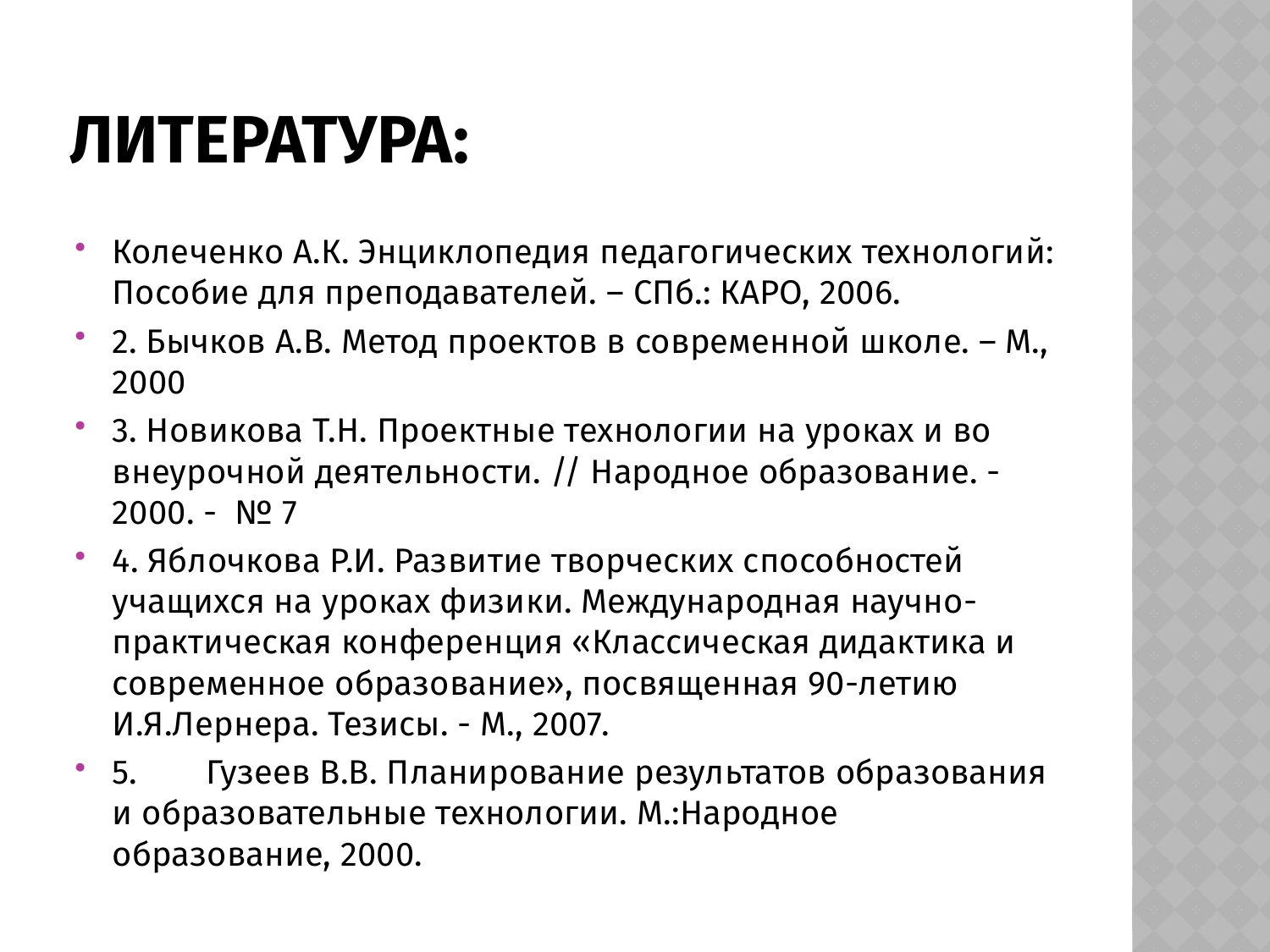

# Литература:
Колеченко А.К. Энциклопедия педагогических технологий: Пособие для преподавателей. – СПб.: КАРО, 2006.
2. Бычков А.В. Метод проектов в современной школе. – М., 2000
3. Новикова Т.Н. Проектные технологии на уроках и во внеурочной деятельности. // Народное образование. - 2000. -  № 7
4. Яблочкова Р.И. Развитие творческих способностей учащихся на уроках физики. Международная научно-практическая конференция «Классическая дидактика и современное образование», посвященная 90-летию И.Я.Лернера. Тезисы. - М., 2007.
5.	Гузеев В.В. Планирование результатов образования и образовательные технологии. М.:Народное образование, 2000.